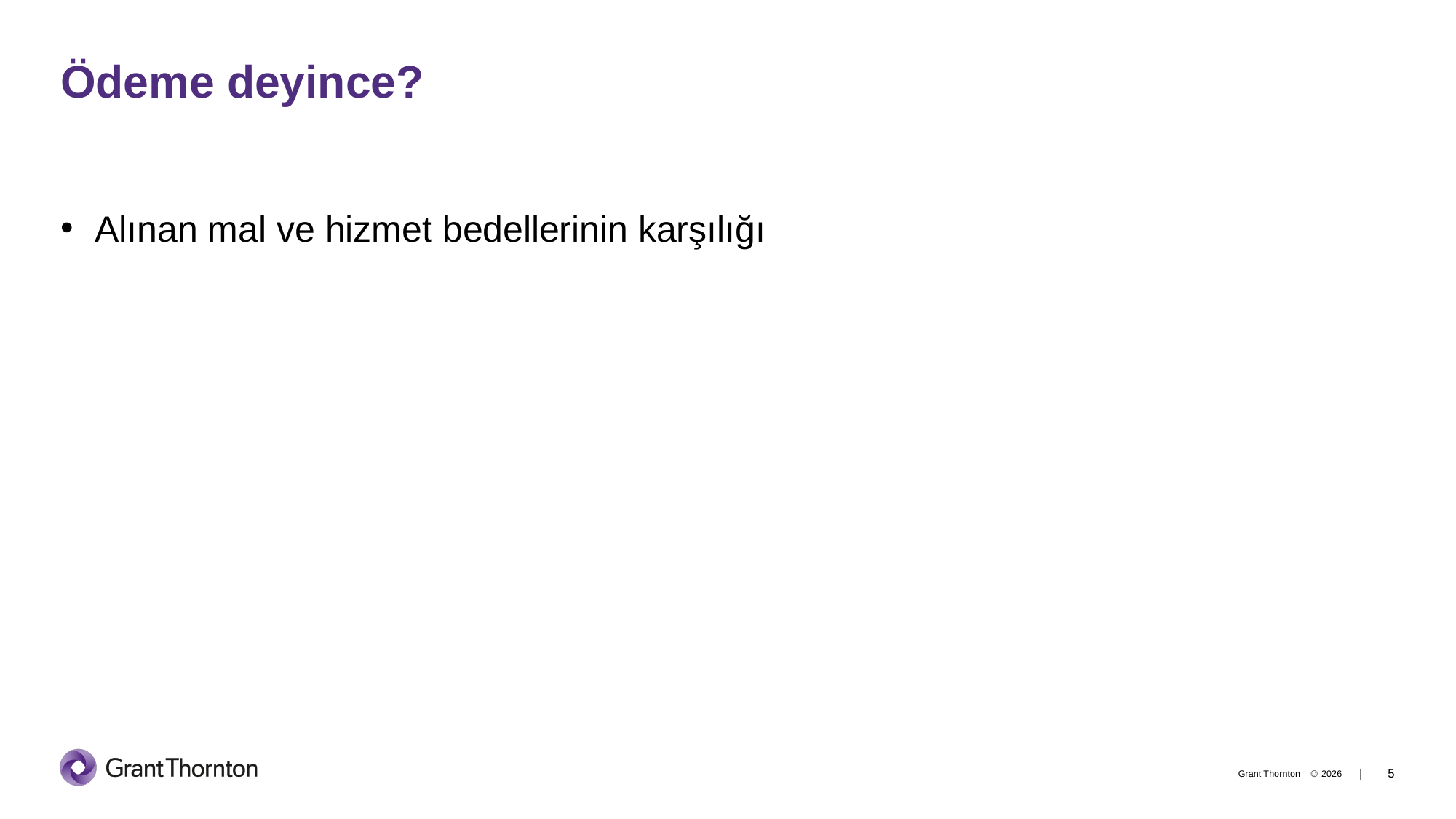

# Ödeme deyince?
Alınan mal ve hizmet bedellerinin karşılığı
5